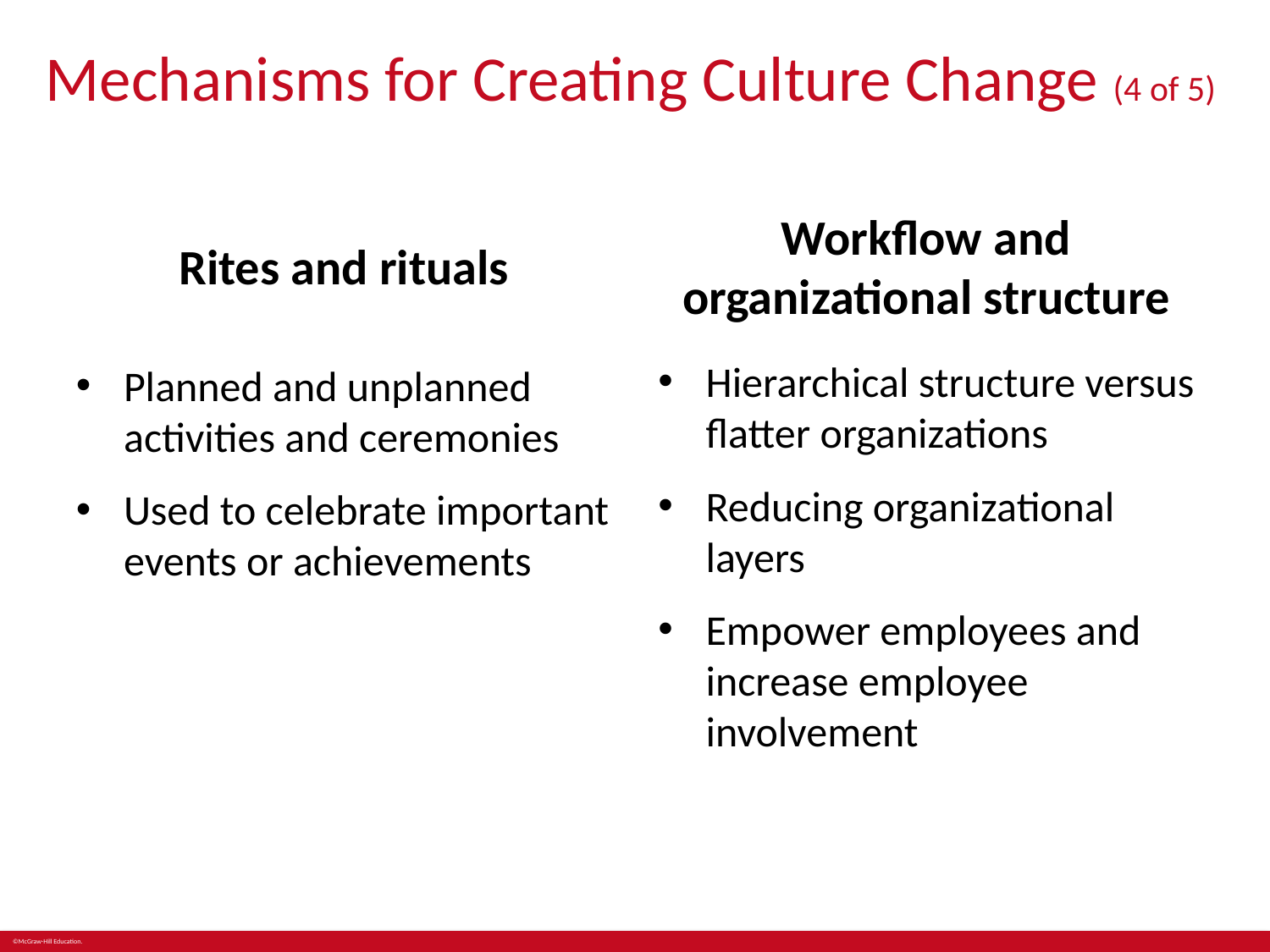

# Mechanisms for Creating Culture Change (4 of 5)
Rites and rituals
Workflow and organizational structure
Hierarchical structure versus flatter organizations
Reducing organizational layers
Empower employees and increase employee involvement

Planned and unplanned activities and ceremonies
Used to celebrate important events or achievements